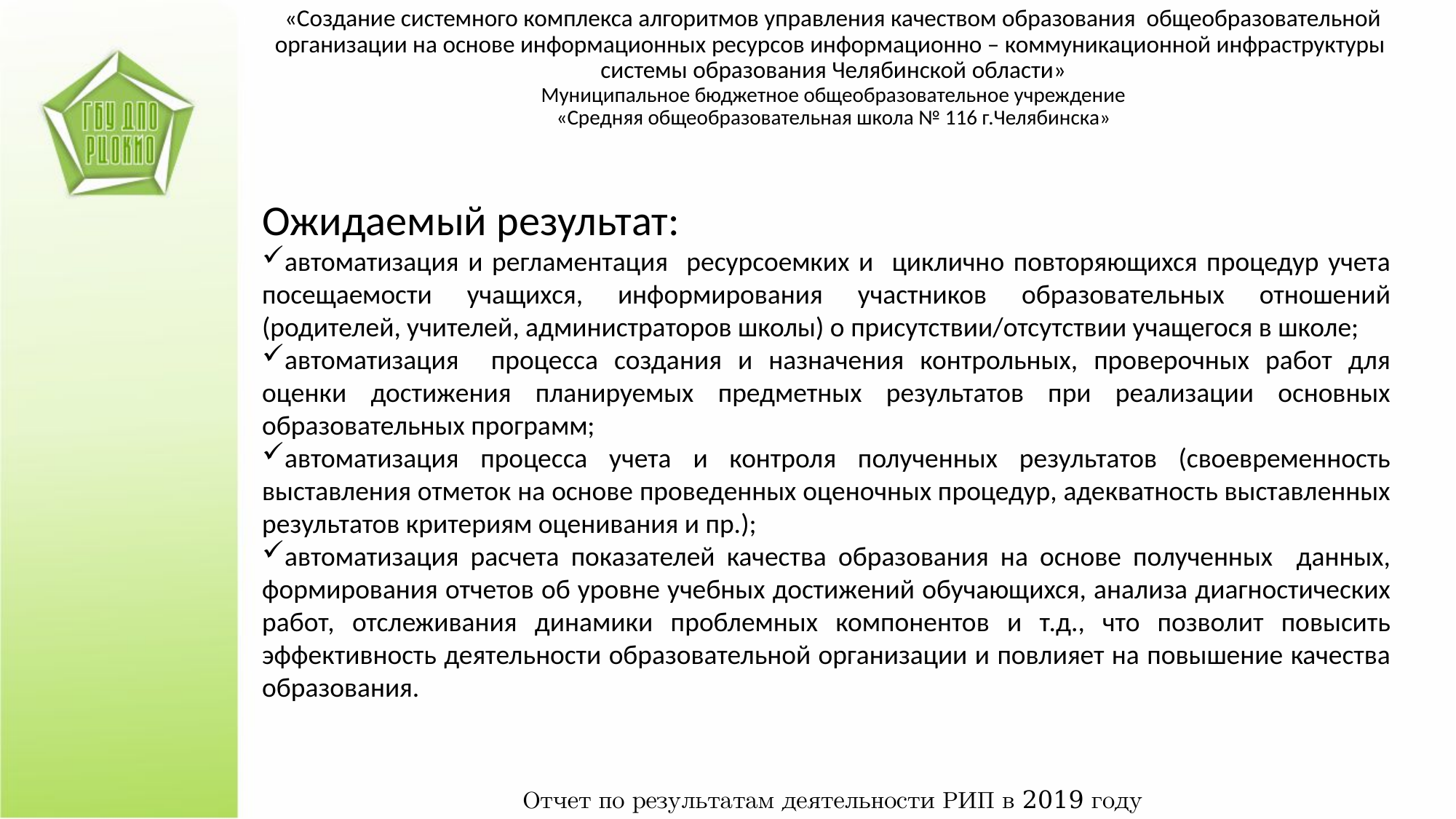

«Создание системного комплекса алгоритмов управления качеством образования  общеобразовательной организации на основе информационных ресурсов информационно – коммуникационной инфраструктуры  системы образования Челябинской области»
Муниципальное бюджетное общеобразовательное учреждение
«Средняя общеобразовательная школа № 116 г.Челябинска»
Ожидаемый результат:
автоматизация и регламентация  ресурсоемких и  циклично повторяющихся процедур учета посещаемости учащихся, информирования участников образовательных отношений (родителей, учителей, администраторов школы) о присутствии/отсутствии учащегося в школе;
автоматизация  процесса создания и назначения контрольных, проверочных работ для оценки достижения планируемых предметных результатов при реализации основных образовательных программ;
автоматизация процесса учета и контроля полученных результатов (своевременность выставления отметок на основе проведенных оценочных процедур, адекватность выставленных результатов критериям оценивания и пр.);
автоматизация расчета показателей качества образования на основе полученных  данных, формирования отчетов об уровне учебных достижений обучающихся, анализа диагностических работ, отслеживания динамики проблемных компонентов и т.д., что позволит повысить эффективность деятельности образовательной организации и повлияет на повышение качества образования.
Отчет по результатам деятельности РИП в 2019 году